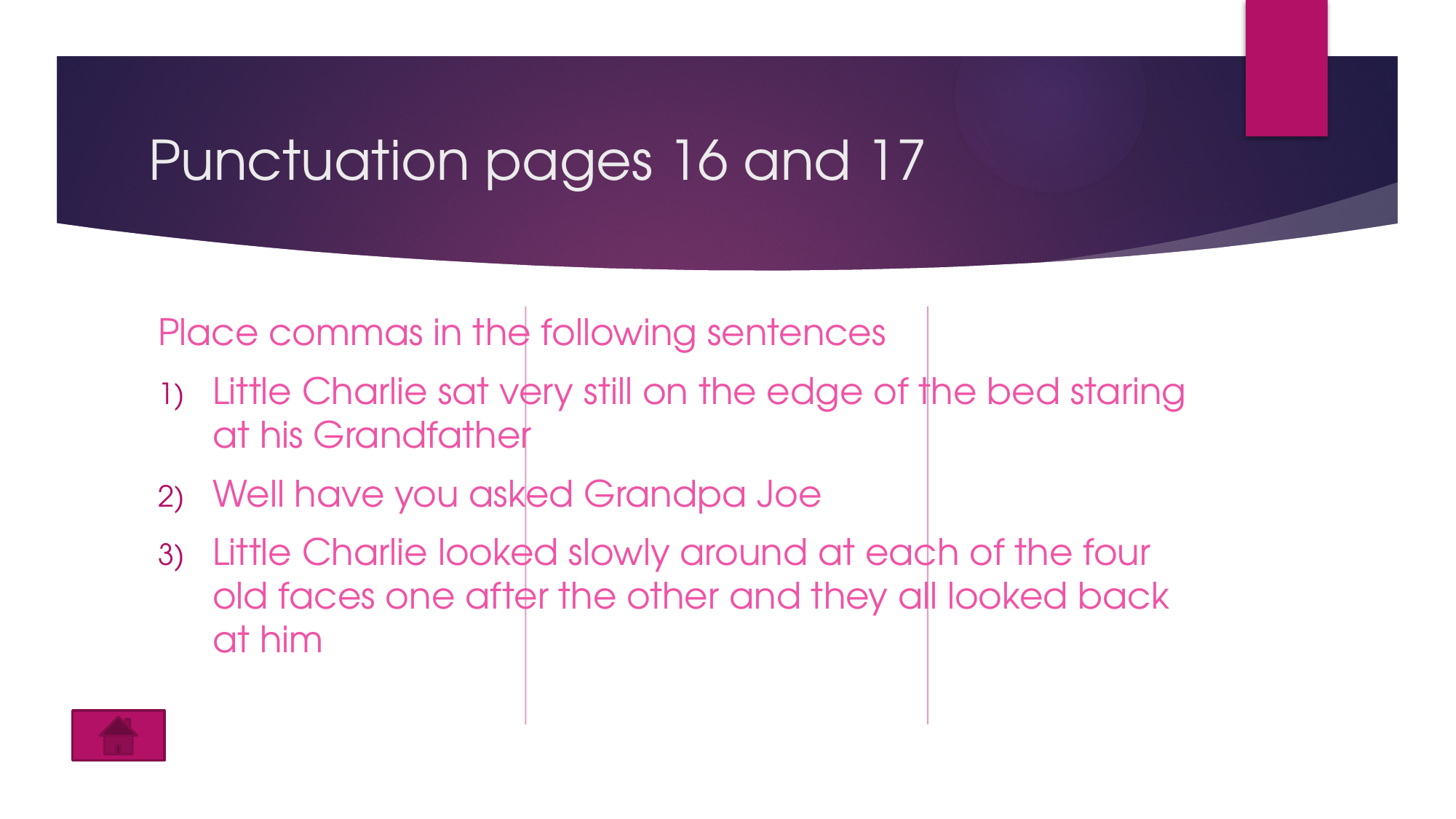

# Punctuation pages 16 and 17
Place commas in the following sentences
Little Charlie sat very still on the edge of the bed staring at his Grandfather
Well have you asked Grandpa Joe
Little Charlie looked slowly around at each of the four old faces one after the other and they all looked back at him